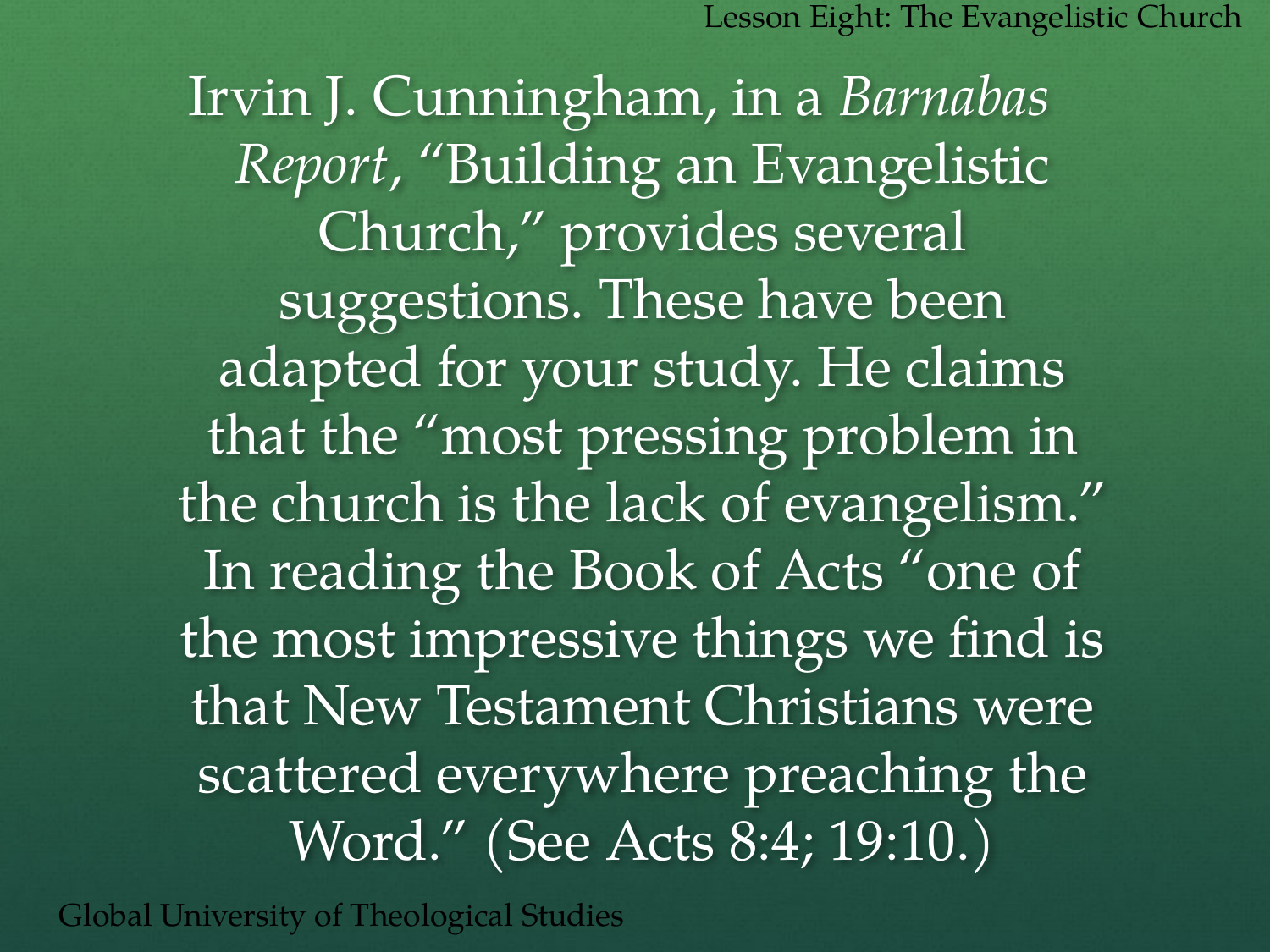

Lesson Eight: The Evangelistic Church

Irvin J. Cunningham, in a Barnabas Report, “Building an Evangelistic Church,” provides several suggestions. These have been adapted for your study. He claims that the “most pressing problem in the church is the lack of evangelism.” In reading the Book of Acts “one of the most impressive things we find is that New Testament Christians were scattered everywhere preaching the Word.” (See Acts 8:4; 19:10.)
Global University of Theological Studies